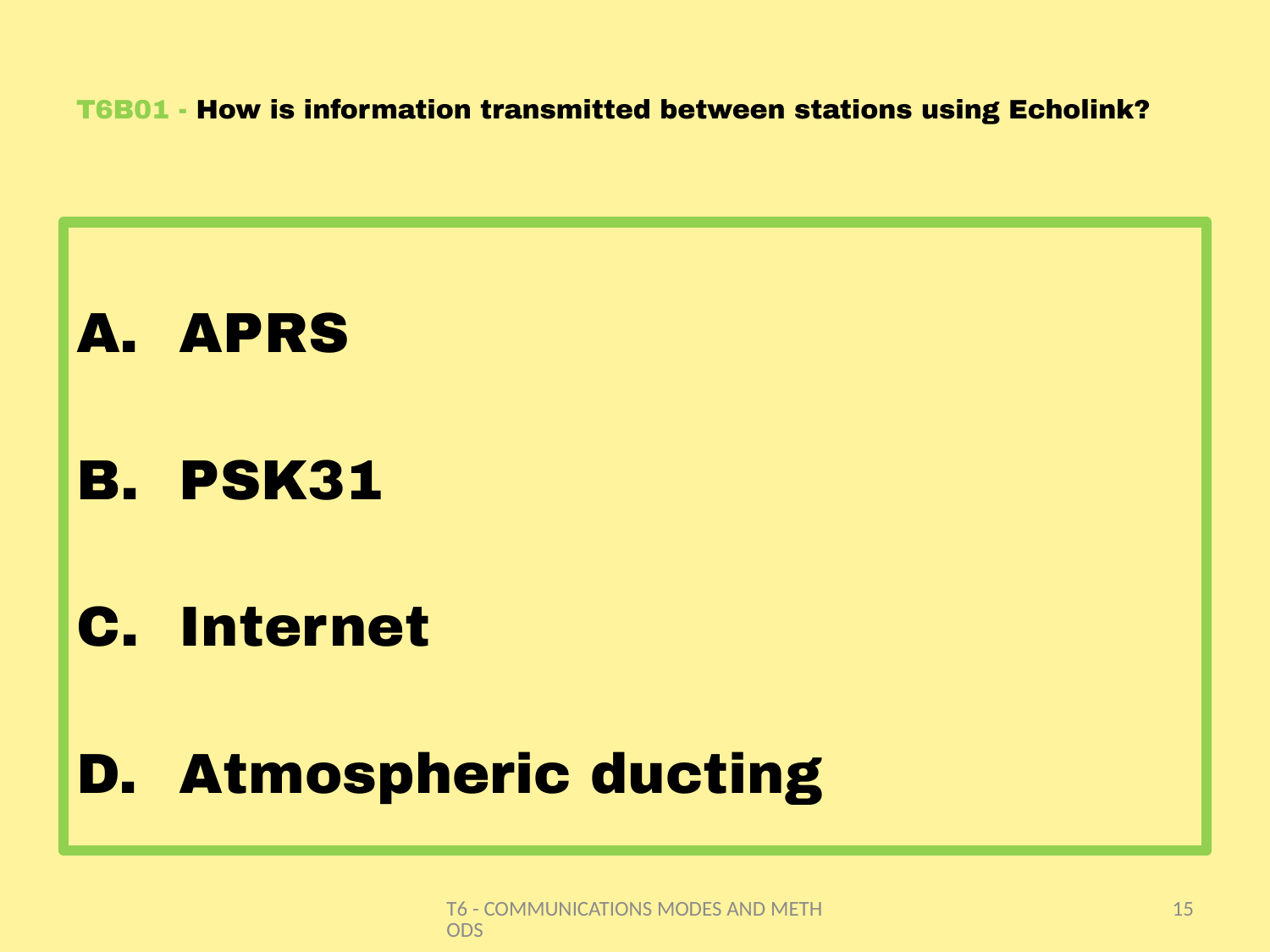

# T6B01 - How is information transmitted between stations using Echolink?
APRS
PSK31
Internet
Atmospheric ducting
T6 - COMMUNICATIONS MODES AND METHODS
15